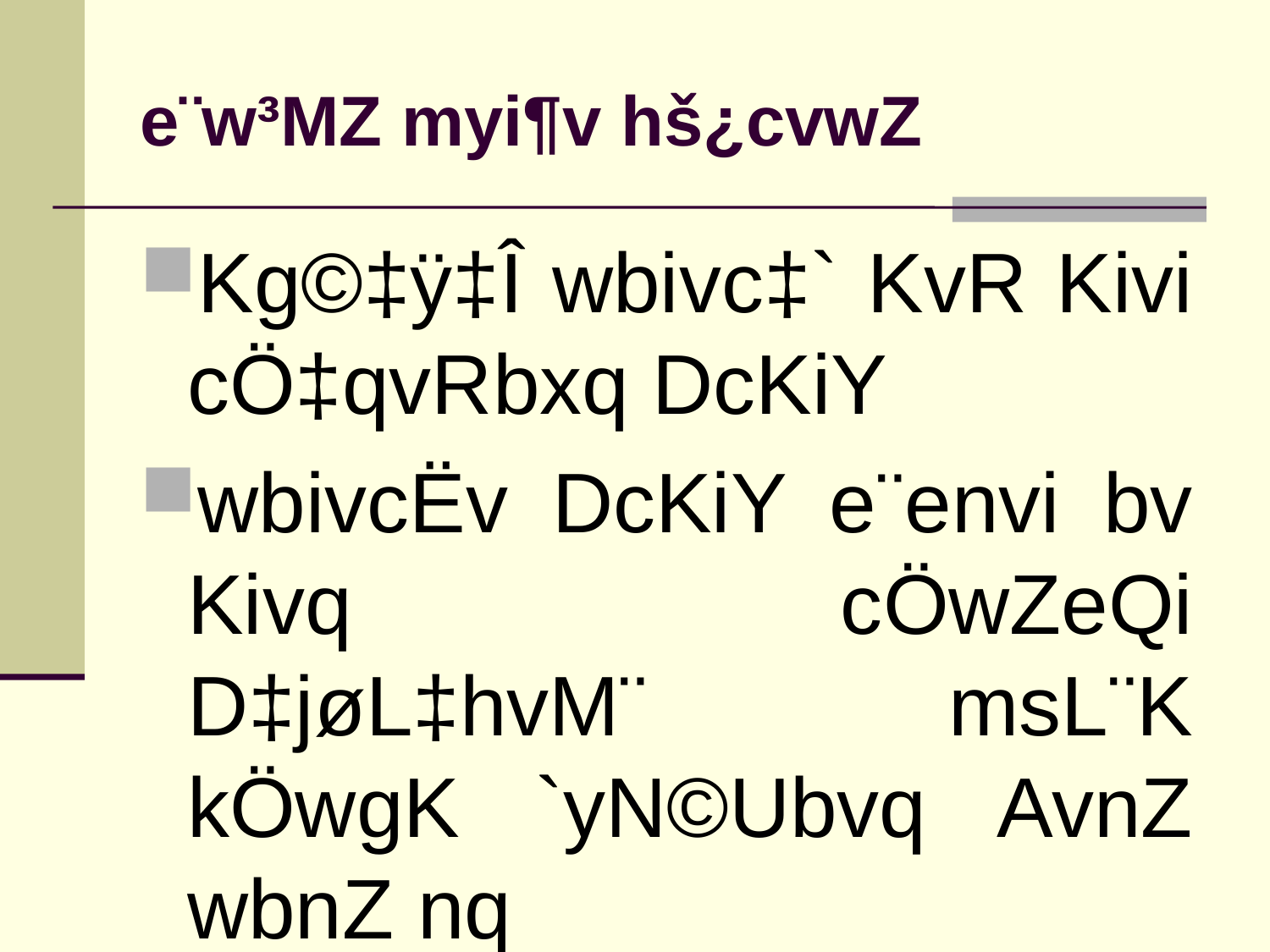

# e¨w³MZ myi¶v hš¿cvwZ
Kg©‡ÿ‡Î wbivc‡` KvR Kivi cÖ‡qvRbxq DcKiY
wbivcËv DcKiY e¨envi bv Kivq cÖwZeQi D‡jøL‡hvM¨ msL¨K kÖwgK `yN©Ubvq AvnZ wbnZ nq